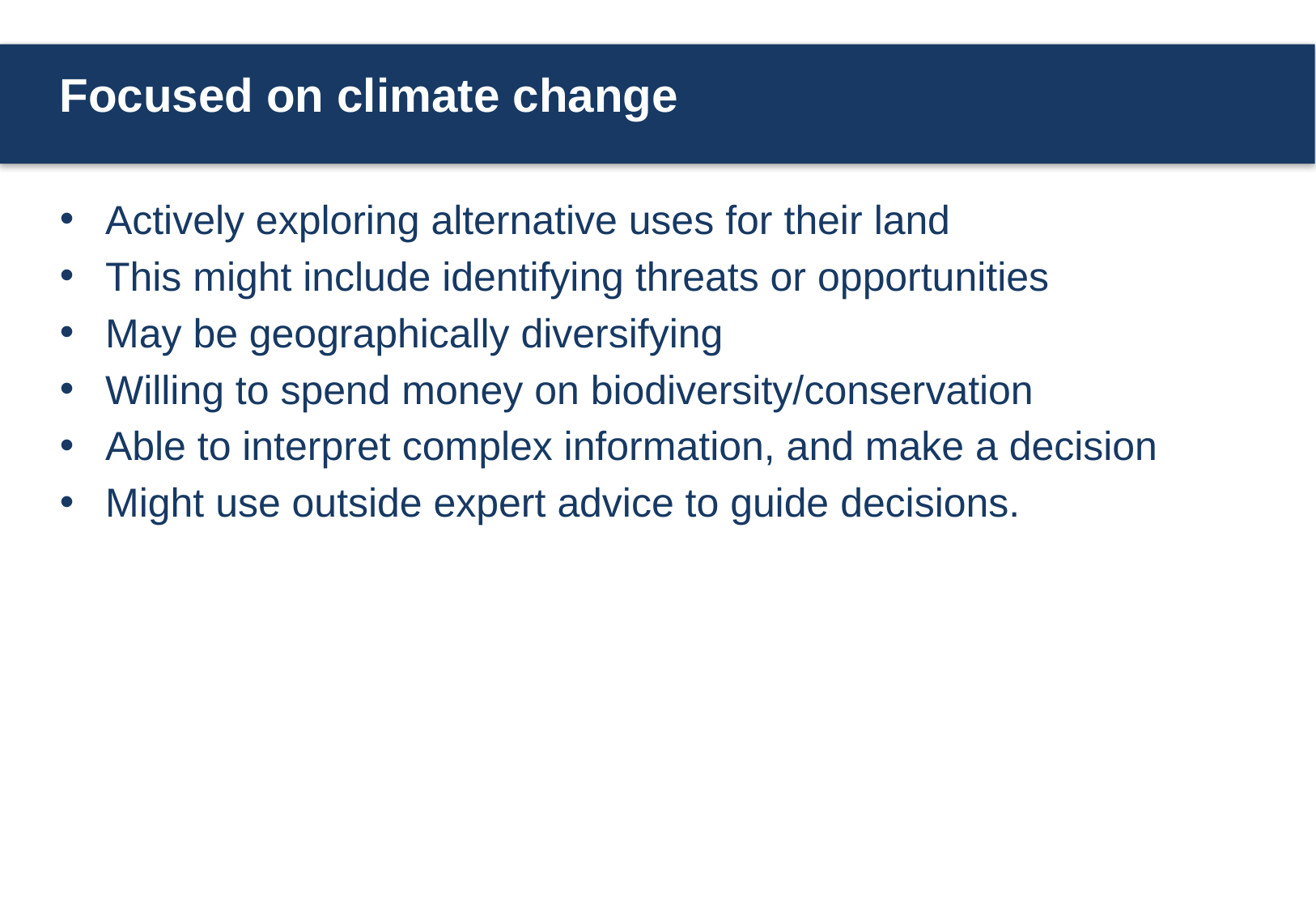

# Focused on climate change
Actively exploring alternative uses for their land
This might include identifying threats or opportunities
May be geographically diversifying
Willing to spend money on biodiversity/conservation
Able to interpret complex information, and make a decision
Might use outside expert advice to guide decisions.